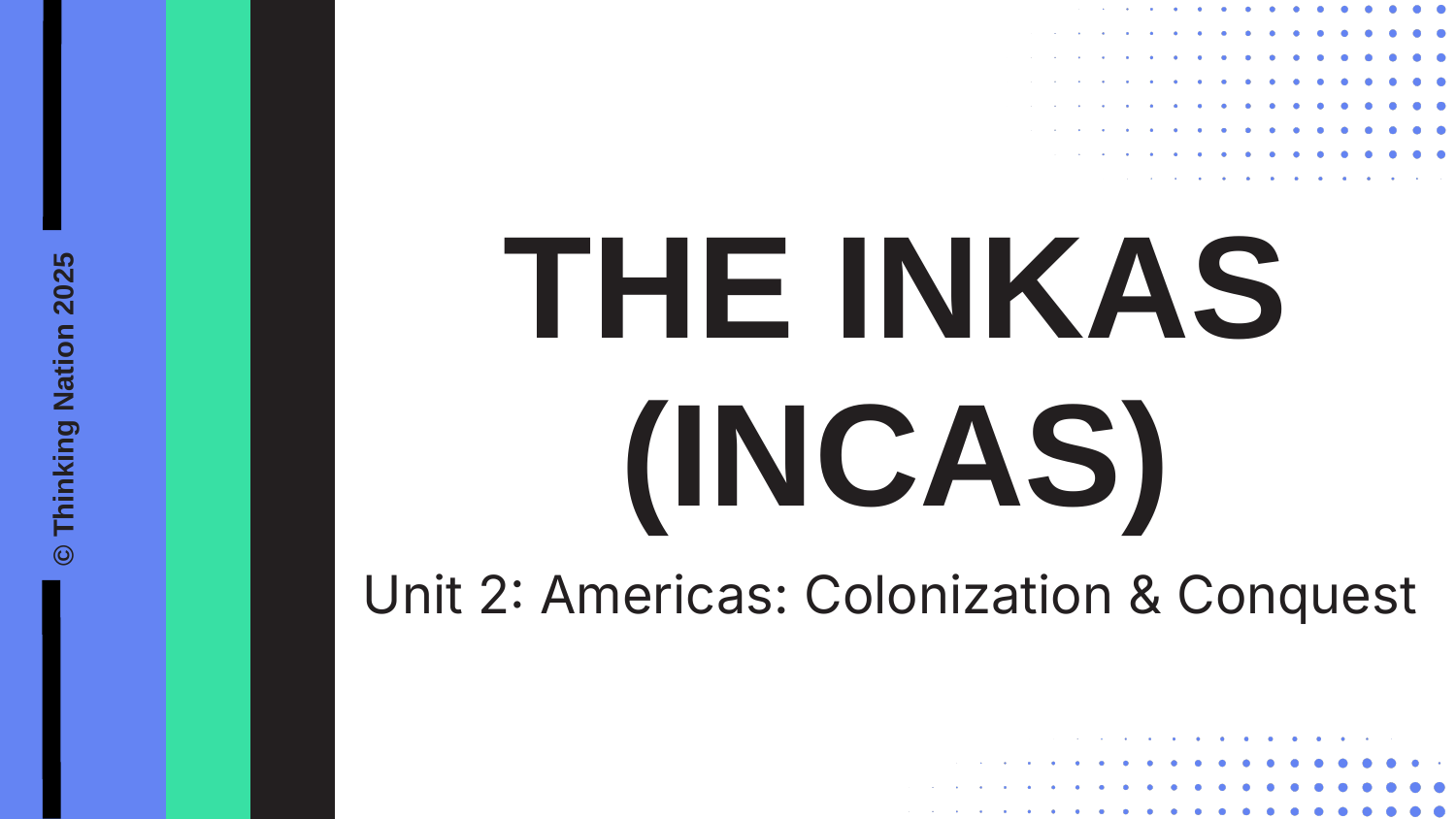

THE INKAS (INCAS)
© Thinking Nation 2025
Unit 2: Americas: Colonization & Conquest